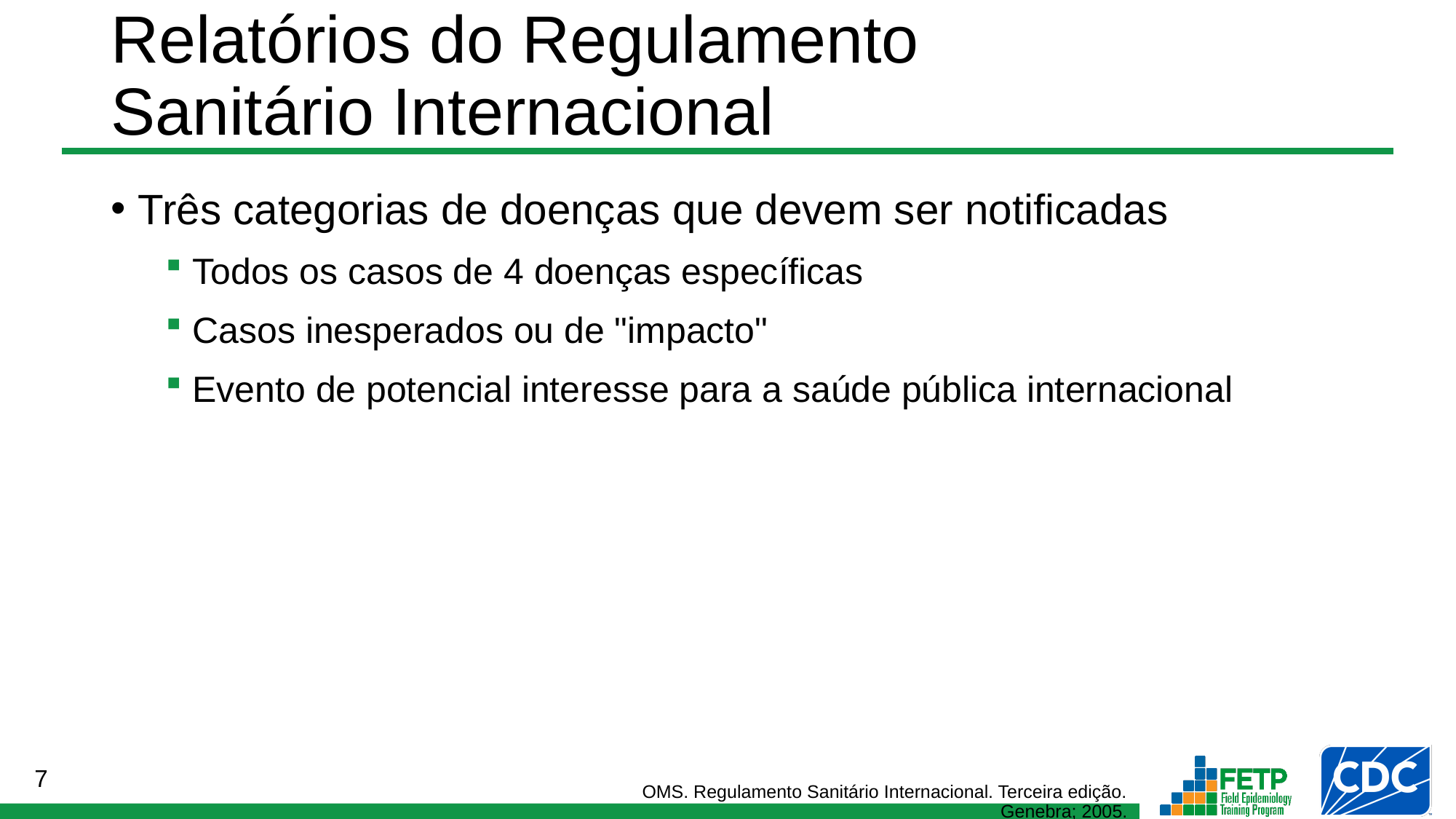

# Relatórios do Regulamento Sanitário Internacional
Três categorias de doenças que devem ser notificadas
Todos os casos de 4 doenças específicas
Casos inesperados ou de "impacto"
Evento de potencial interesse para a saúde pública internacional

OMS. Regulamento Sanitário Internacional. Terceira edição. Genebra; 2005.